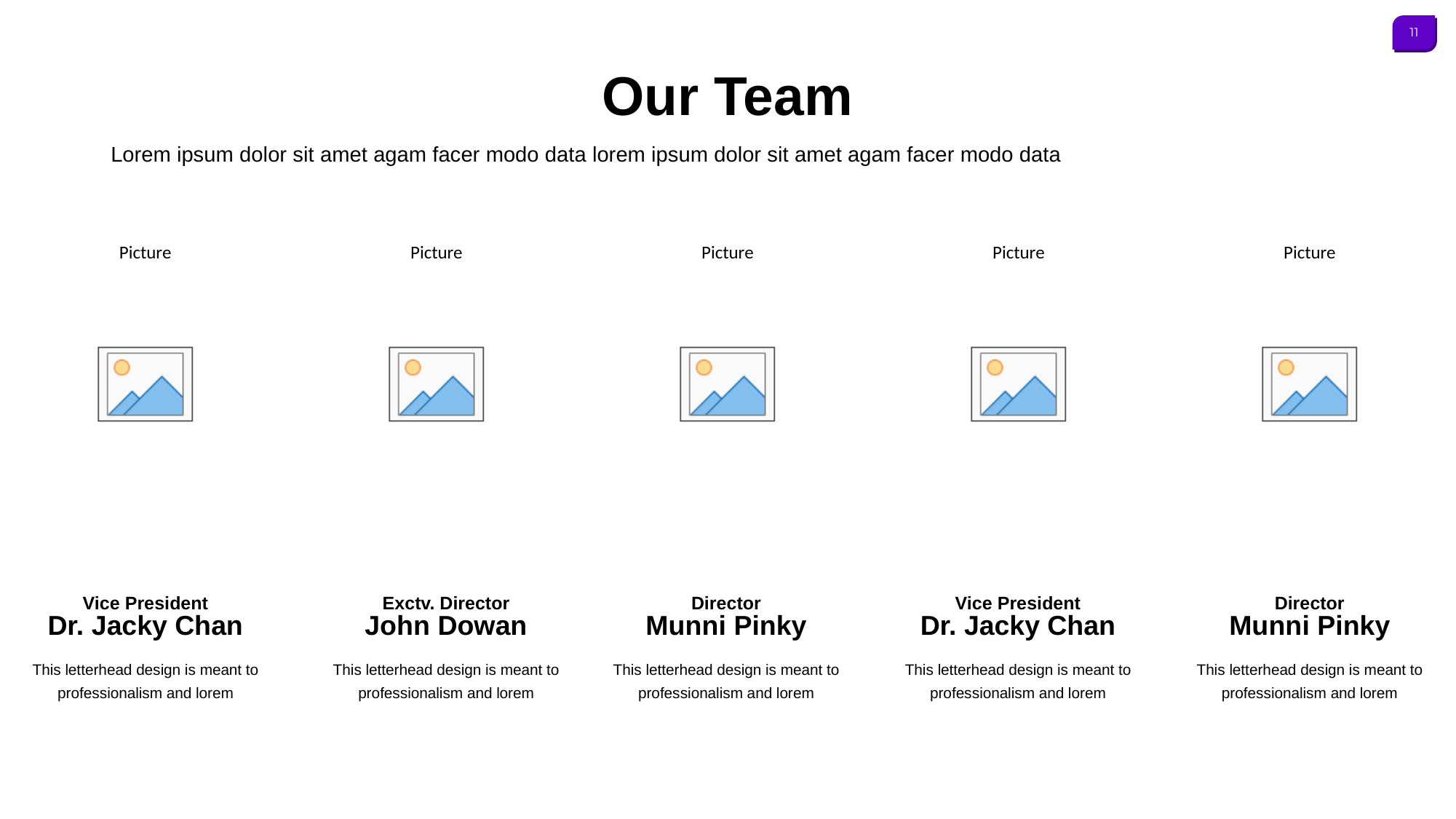

Our Team
Lorem ipsum dolor sit amet agam facer modo data lorem ipsum dolor sit amet agam facer modo data

Vice President
Dr. Jacky Chan
This letterhead design is meant to professionalism and lorem
Exctv. Director
John Dowan
This letterhead design is meant to professionalism and lorem
Director
Munni Pinky
This letterhead design is meant to professionalism and lorem
Vice President
Dr. Jacky Chan
This letterhead design is meant to professionalism and lorem
Director
Munni Pinky
This letterhead design is meant to professionalism and lorem